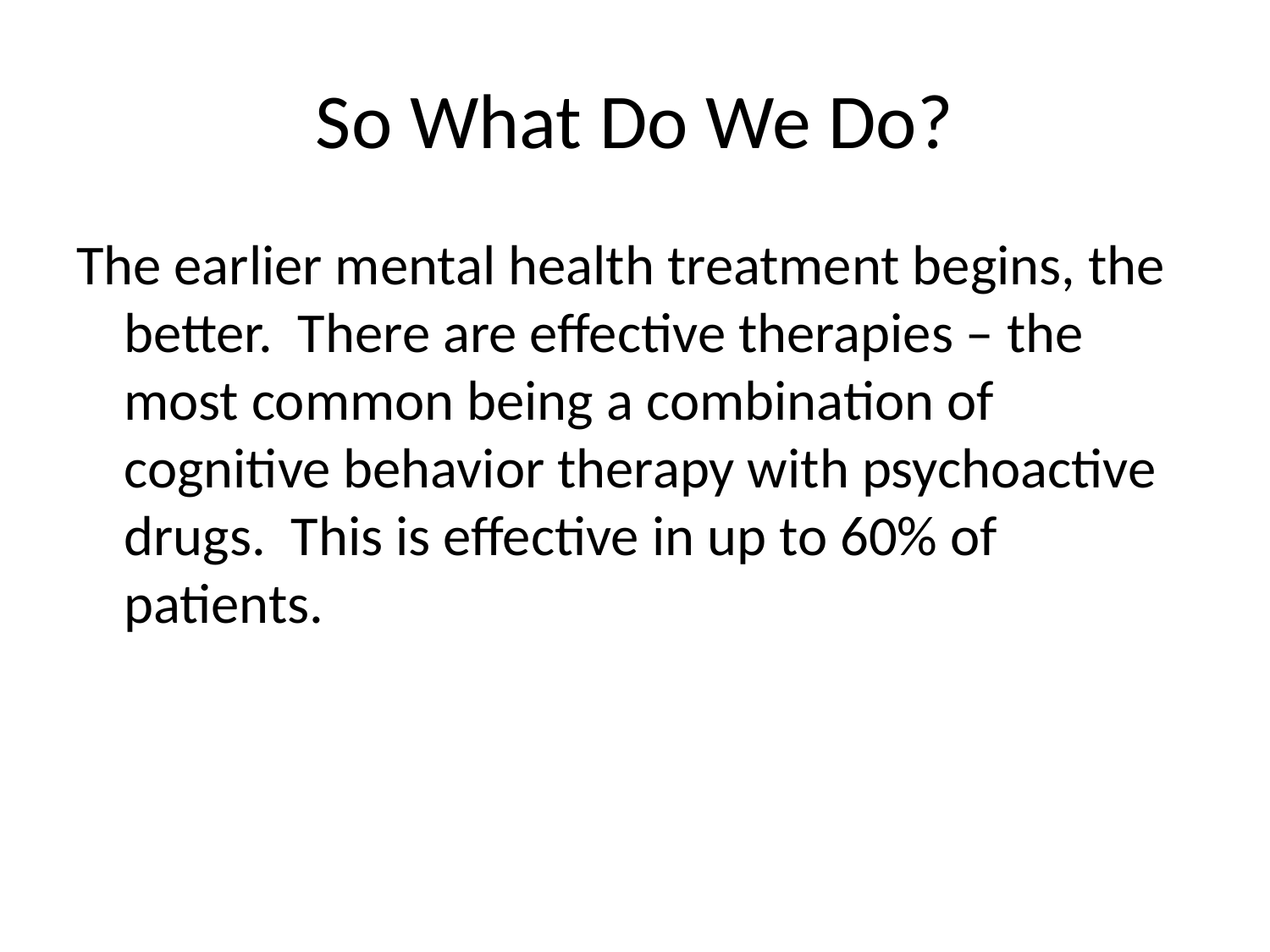

# So What Do We Do?
The earlier mental health treatment begins, the better.  There are effective therapies – the most common being a combination of cognitive behavior therapy with psychoactive drugs.  This is effective in up to 60% of patients.